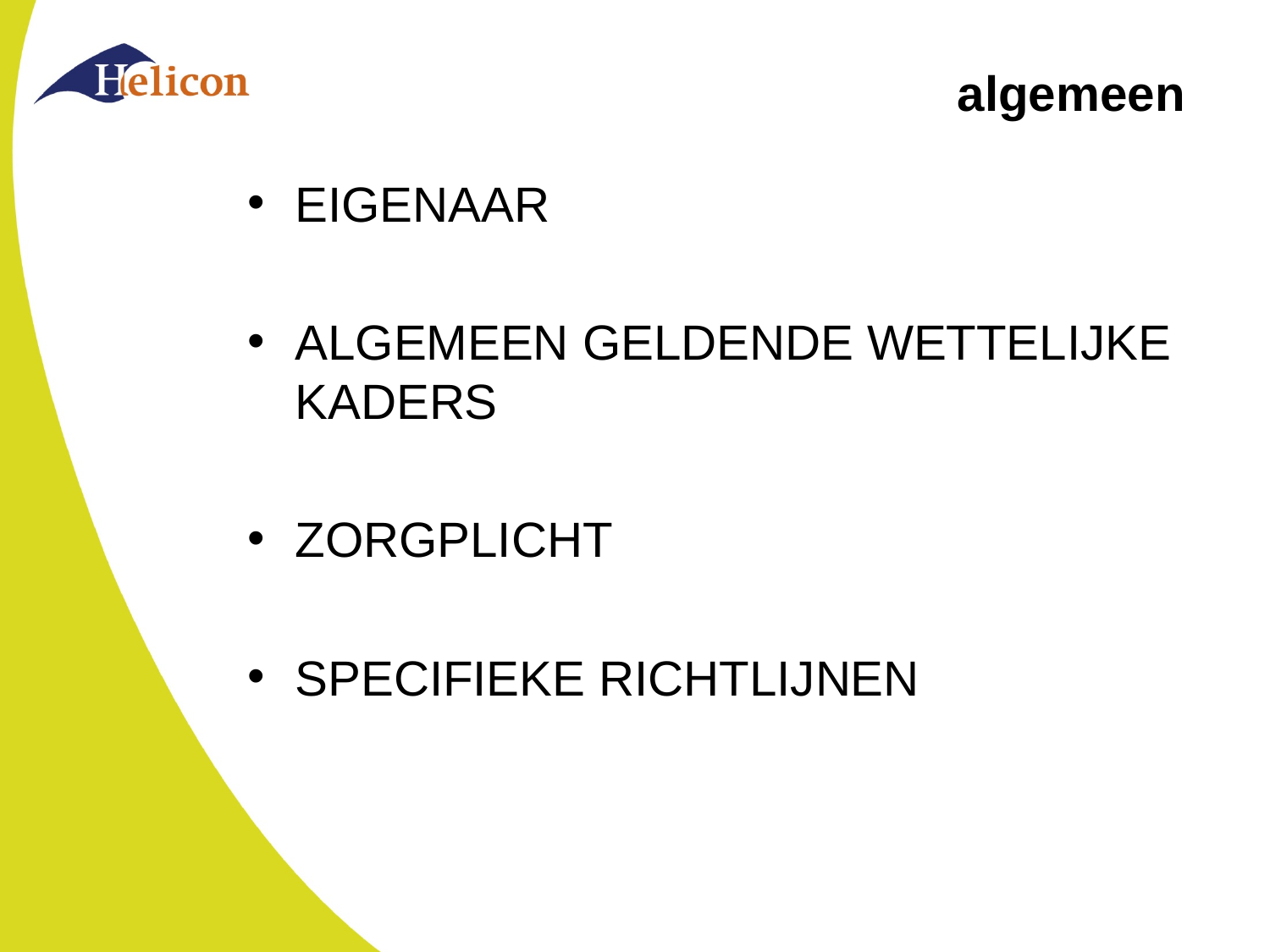

# algemeen
EIGENAAR

ALGEMEEN GELDENDE WETTELIJKE KADERS

ZORGPLICHT

SPECIFIEKE RICHTLIJNEN